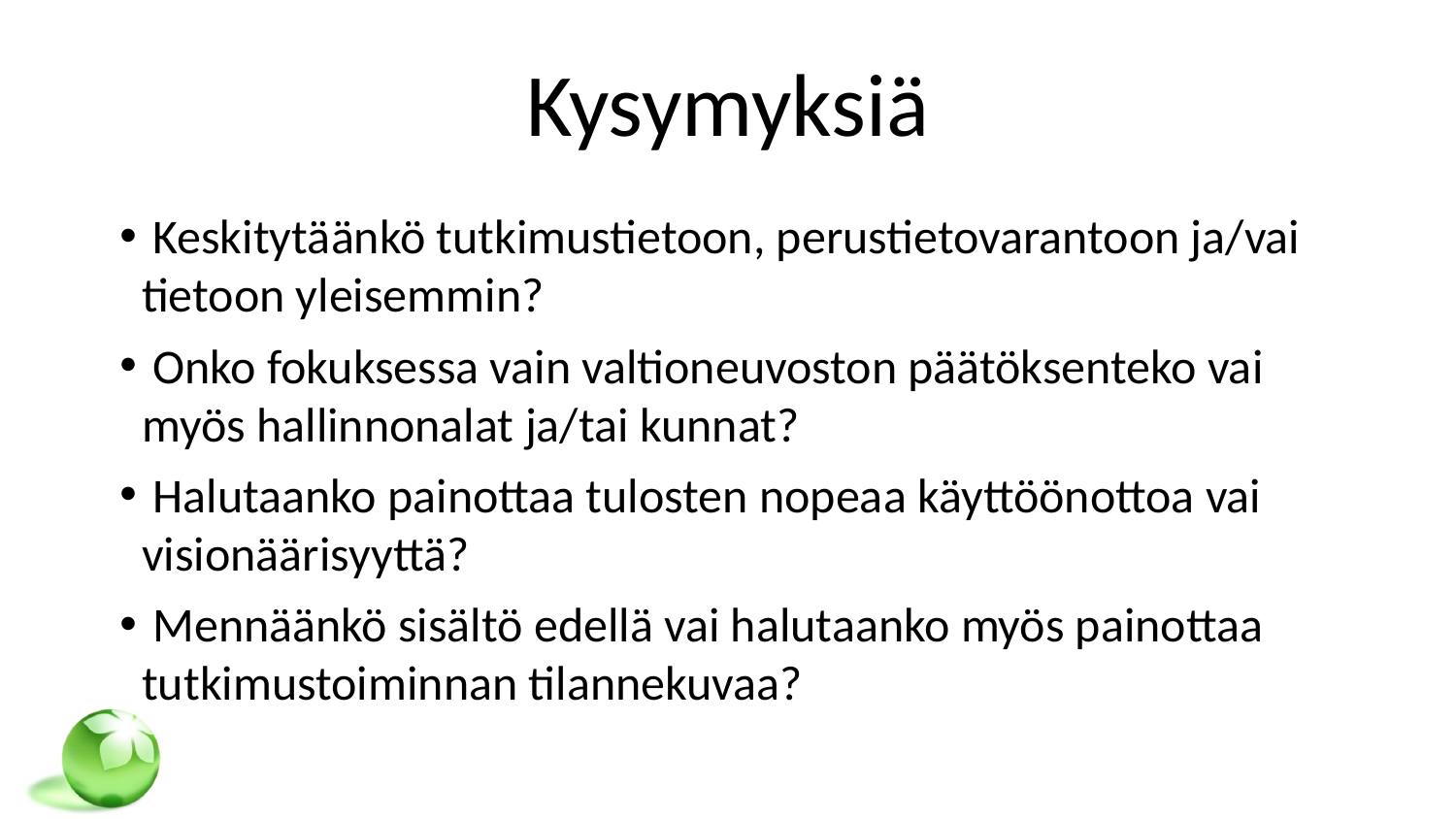

# Kysymyksiä
 Keskitytäänkö tutkimustietoon, perustietovarantoon ja/vai tietoon yleisemmin?
 Onko fokuksessa vain valtioneuvoston päätöksenteko vai myös hallinnonalat ja/tai kunnat?
 Halutaanko painottaa tulosten nopeaa käyttöönottoa vai visionäärisyyttä?
 Mennäänkö sisältö edellä vai halutaanko myös painottaa tutkimustoiminnan tilannekuvaa?